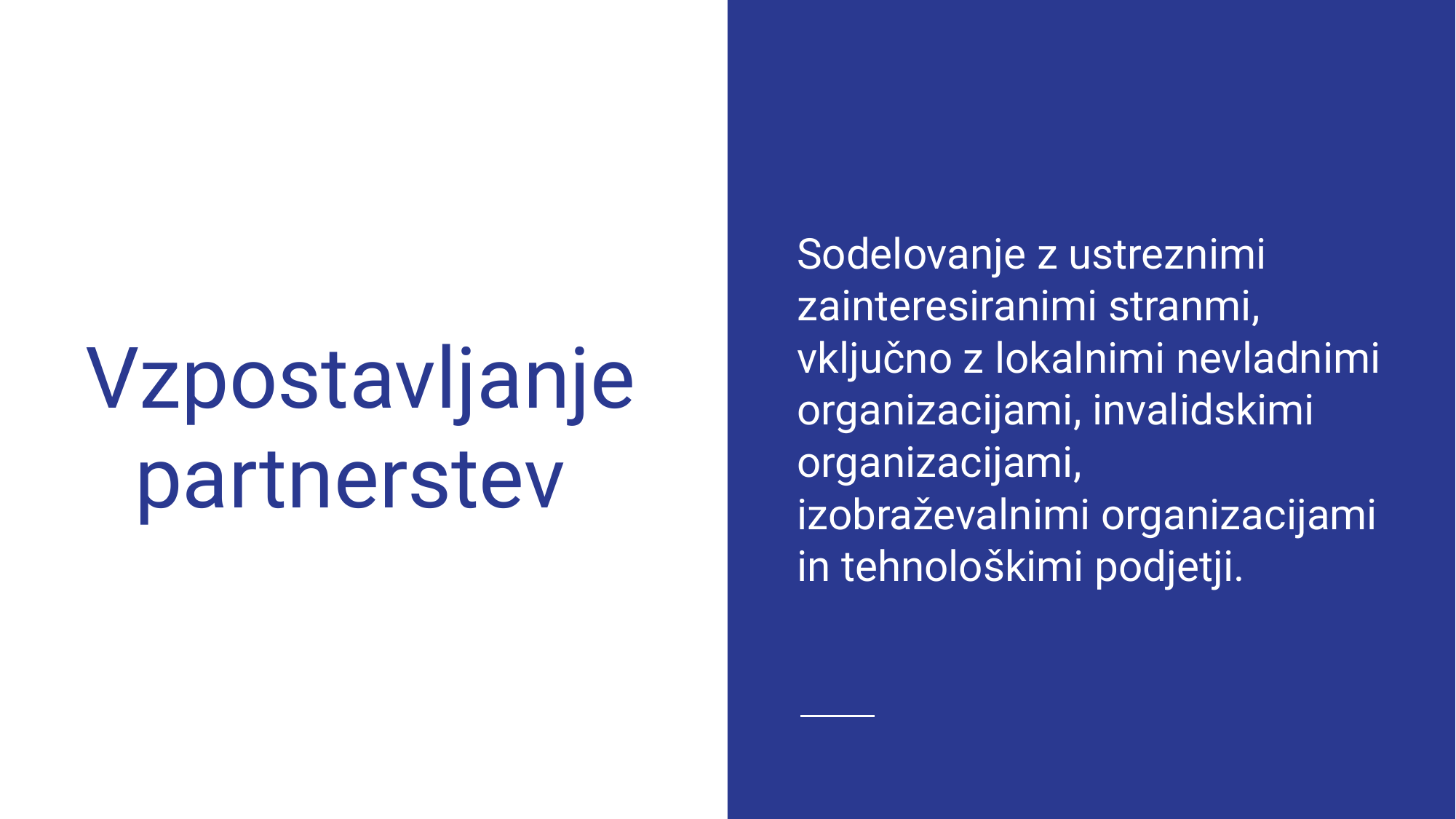

Sodelovanje z ustreznimi zainteresiranimi stranmi, vključno z lokalnimi nevladnimi organizacijami, invalidskimi organizacijami, izobraževalnimi organizacijami in tehnološkimi podjetji.
# Vzpostavljanje partnerstev